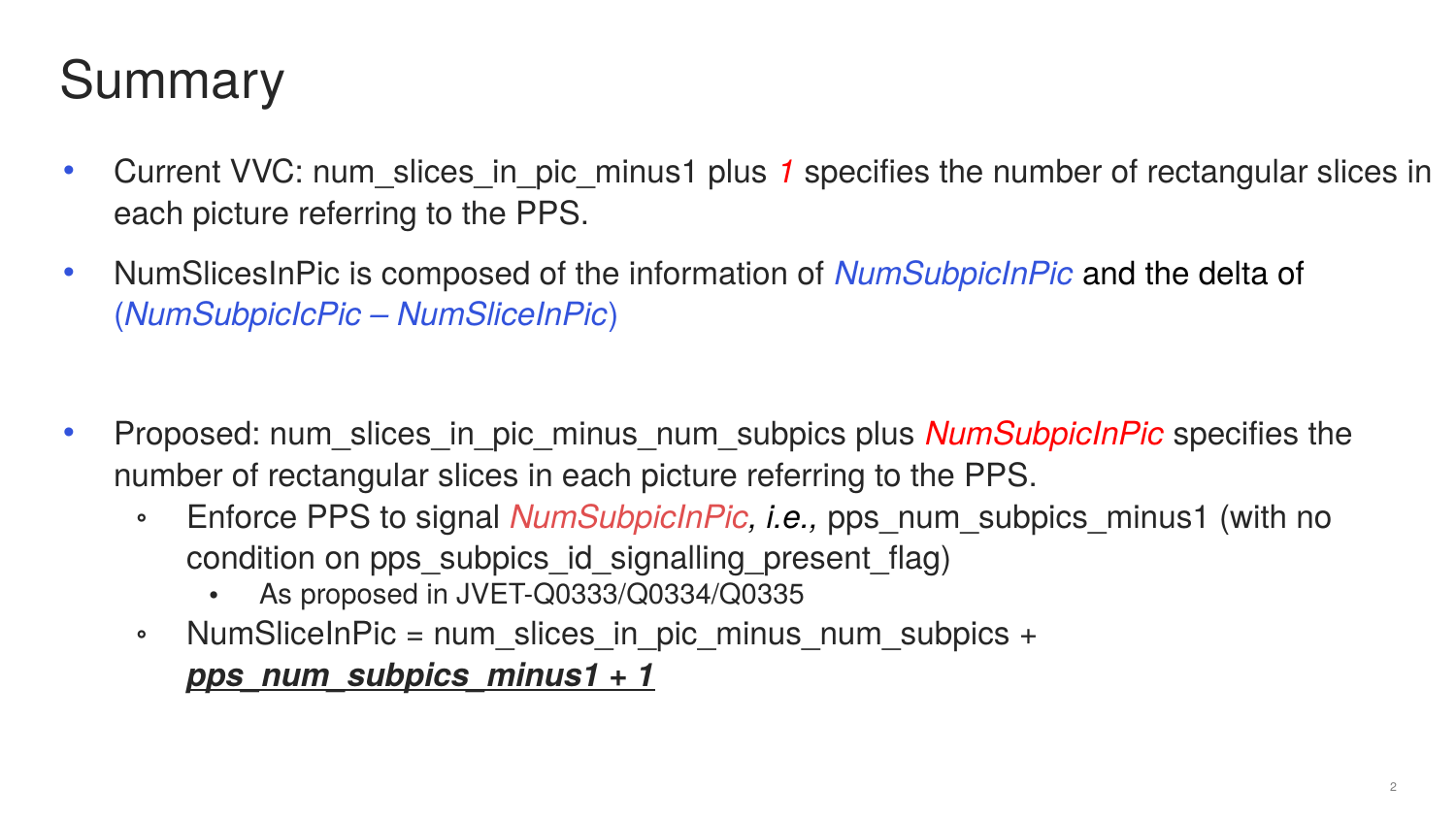

# Summary
Current VVC: num_slices_in_pic_minus1 plus 1 specifies the number of rectangular slices in each picture referring to the PPS.
NumSlicesInPic is composed of the information of NumSubpicInPic and the delta of (NumSubpicIcPic – NumSliceInPic)

Proposed: num_slices_in_pic_minus_num_subpics plus NumSubpicInPic specifies the number of rectangular slices in each picture referring to the PPS.
Enforce PPS to signal NumSubpicInPic, i.e., pps_num_subpics_minus1 (with no condition on pps_subpics_id_signalling_present_flag)
As proposed in JVET-Q0333/Q0334/Q0335
NumSliceInPic = num_slices_in_pic_minus_num_subpics +  pps_num_subpics_minus1 + 1